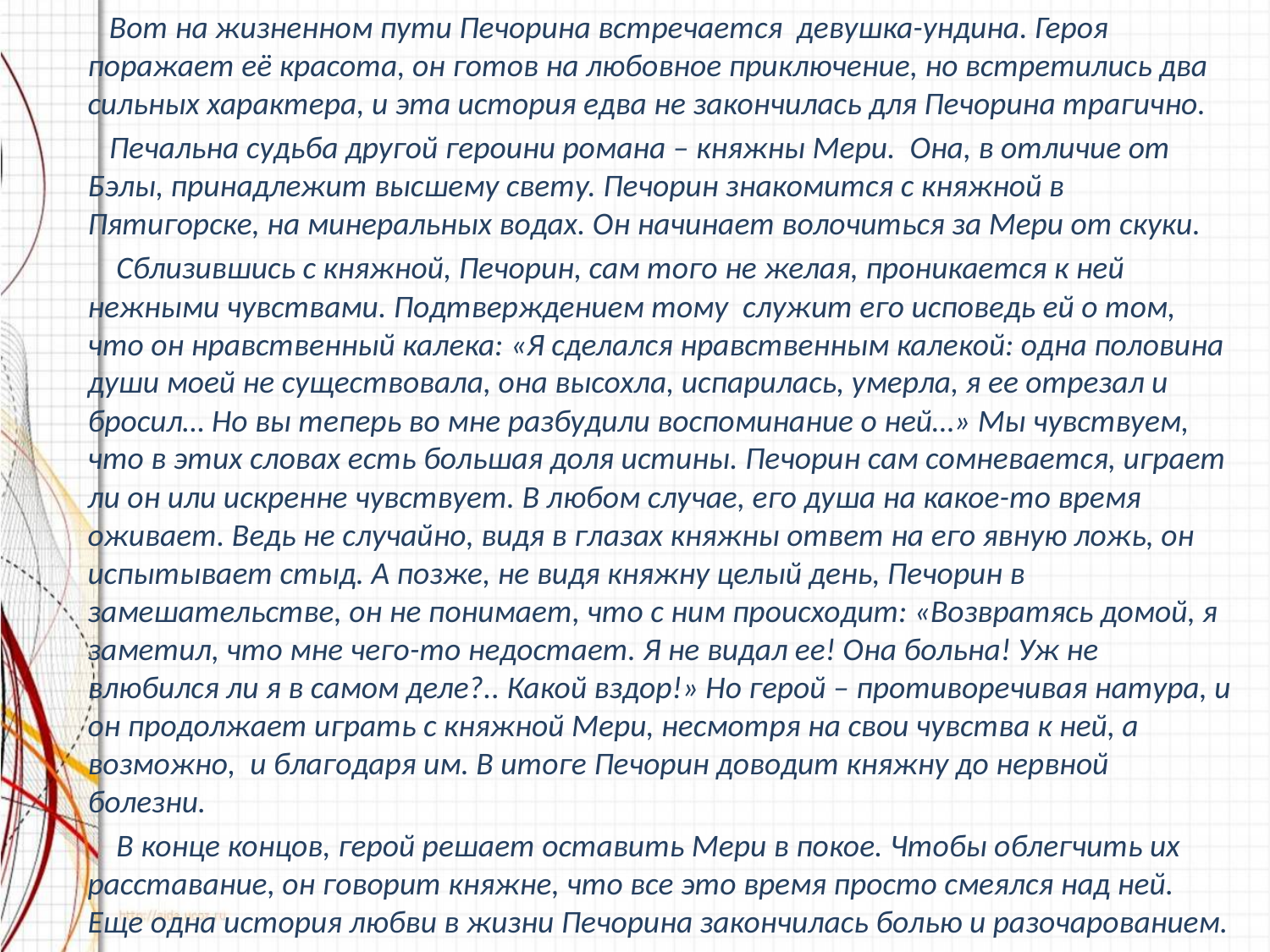

Вот на жизненном пути Печорина встречается  девушка-ундина. Героя поражает её красота, он готов на любовное приключение, но встретились два сильных характера, и эта история едва не закончилась для Печорина трагично.
   Печальна судьба другой героини романа – княжны Мери.  Она, в отличие от Бэлы, принадлежит высшему свету. Печорин знакомится с княжной в Пятигорске, на минеральных водах. Он начинает волочиться за Мери от скуки.
    Сблизившись с княжной, Печорин, сам того не желая, проникается к ней нежными чувствами. Подтверждением тому  служит его исповедь ей о том, что он нравственный калека: «Я сделался нравственным калекой: одна половина души моей не существовала, она высохла, испарилась, умерла, я ее отрезал и бросил… Но вы теперь во мне разбудили воспоминание о ней…» Мы чувствуем, что в этих словах есть большая доля истины. Печорин сам сомневается, играет ли он или искренне чувствует. В любом случае, его душа на какое-то время оживает. Ведь не случайно, видя в глазах княжны ответ на его явную ложь, он испытывает стыд. А позже, не видя княжну целый день, Печорин в замешательстве, он не понимает, что с ним происходит: «Возвратясь домой, я заметил, что мне чего-то недостает. Я не видал ее! Она больна! Уж не влюбился ли я в самом деле?.. Какой вздор!» Но герой – противоречивая натура, и он продолжает играть с княжной Мери, несмотря на свои чувства к ней, а возможно,  и благодаря им. В итоге Печорин доводит княжну до нервной болезни.
    В конце концов, герой решает оставить Мери в покое. Чтобы облегчить их расставание, он говорит княжне, что все это время просто смеялся над ней. Еще одна история любви в жизни Печорина закончилась болью и разочарованием.